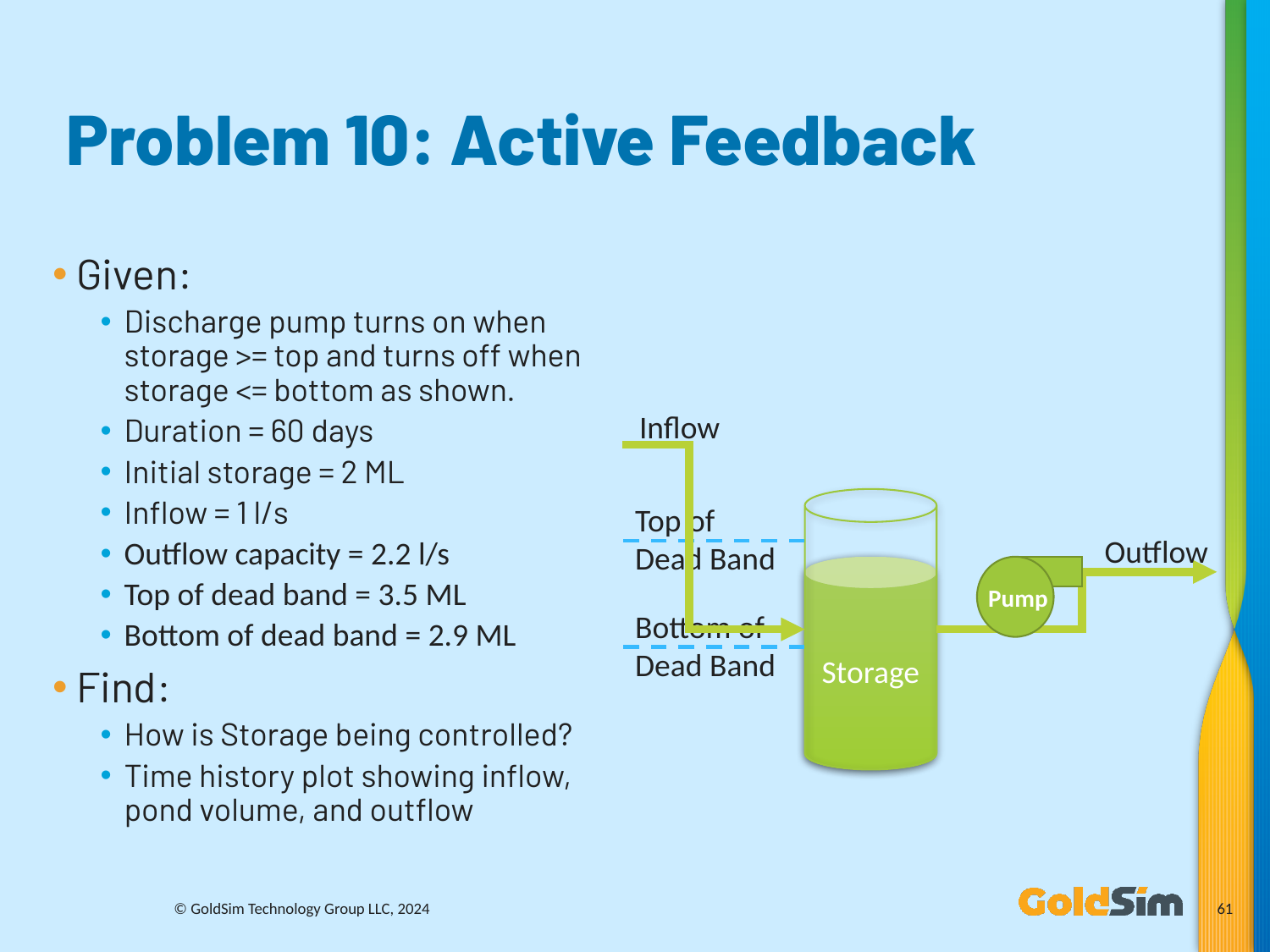

# Problem 10: Active Feedback
Given:
Discharge pump turns on when storage >= top and turns off when storage <= bottom as shown.
Duration = 60 days
Initial storage = 2 ML
Inflow = 1 l/s
Outflow capacity = 2.2 l/s
Top of dead band = 3.5 ML
Bottom of dead band = 2.9 ML
Find:
How is Storage being controlled?
Time history plot showing inflow, pond volume, and outflow
Inflow

Top of Dead Band
Outflow
Storage

Pump
Bottom of Dead Band
© GoldSim Technology Group LLC, 2024
61